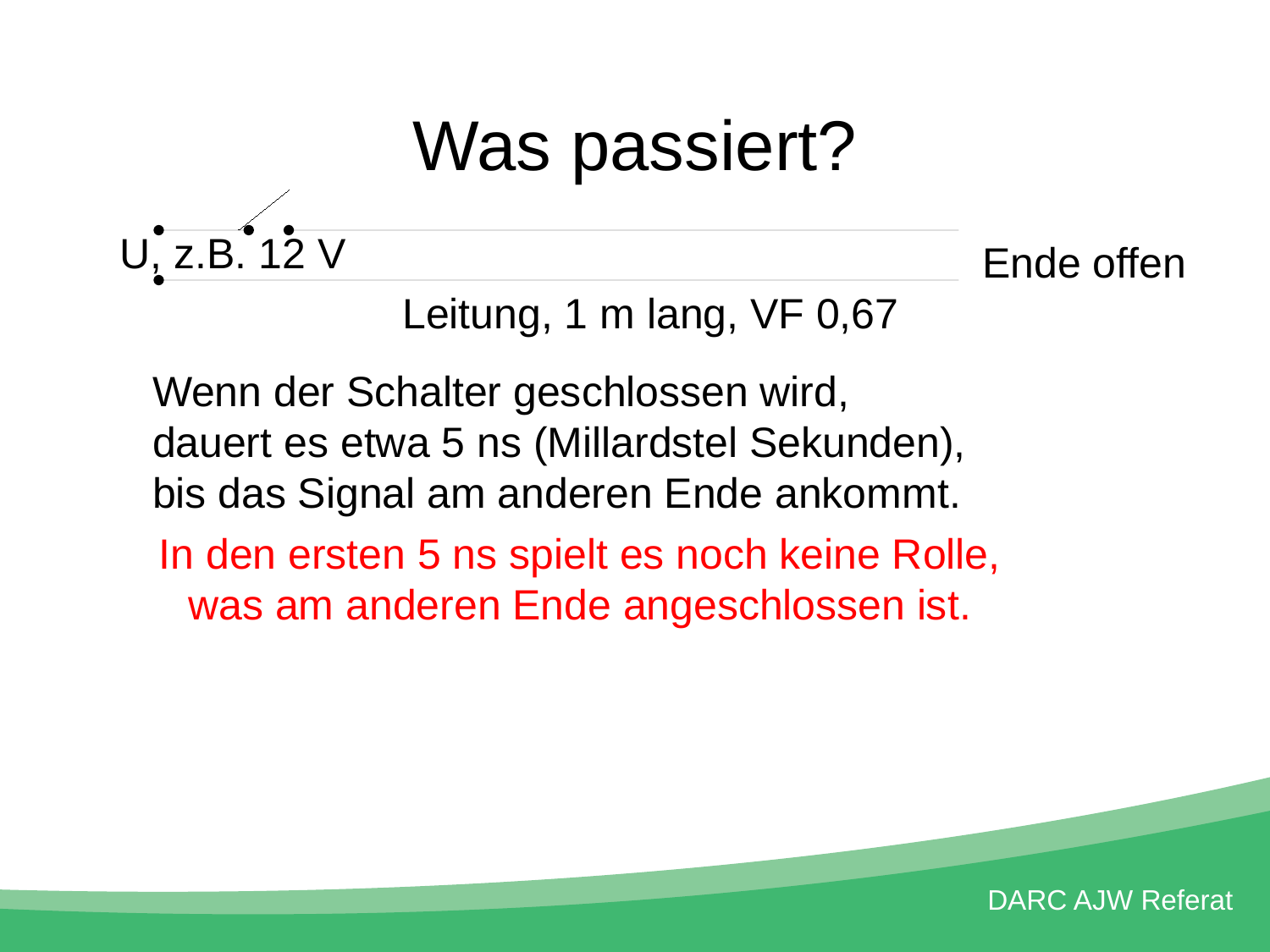

Was passiert?

U, z.B. 12 V
Ende offen

Leitung, 1 m lang, VF 0,67
Wenn der Schalter geschlossen wird,
dauert es etwa 5 ns (Millardstel Sekunden),
bis das Signal am anderen Ende ankommt.
In den ersten 5 ns spielt es noch keine Rolle,
was am anderen Ende angeschlossen ist.